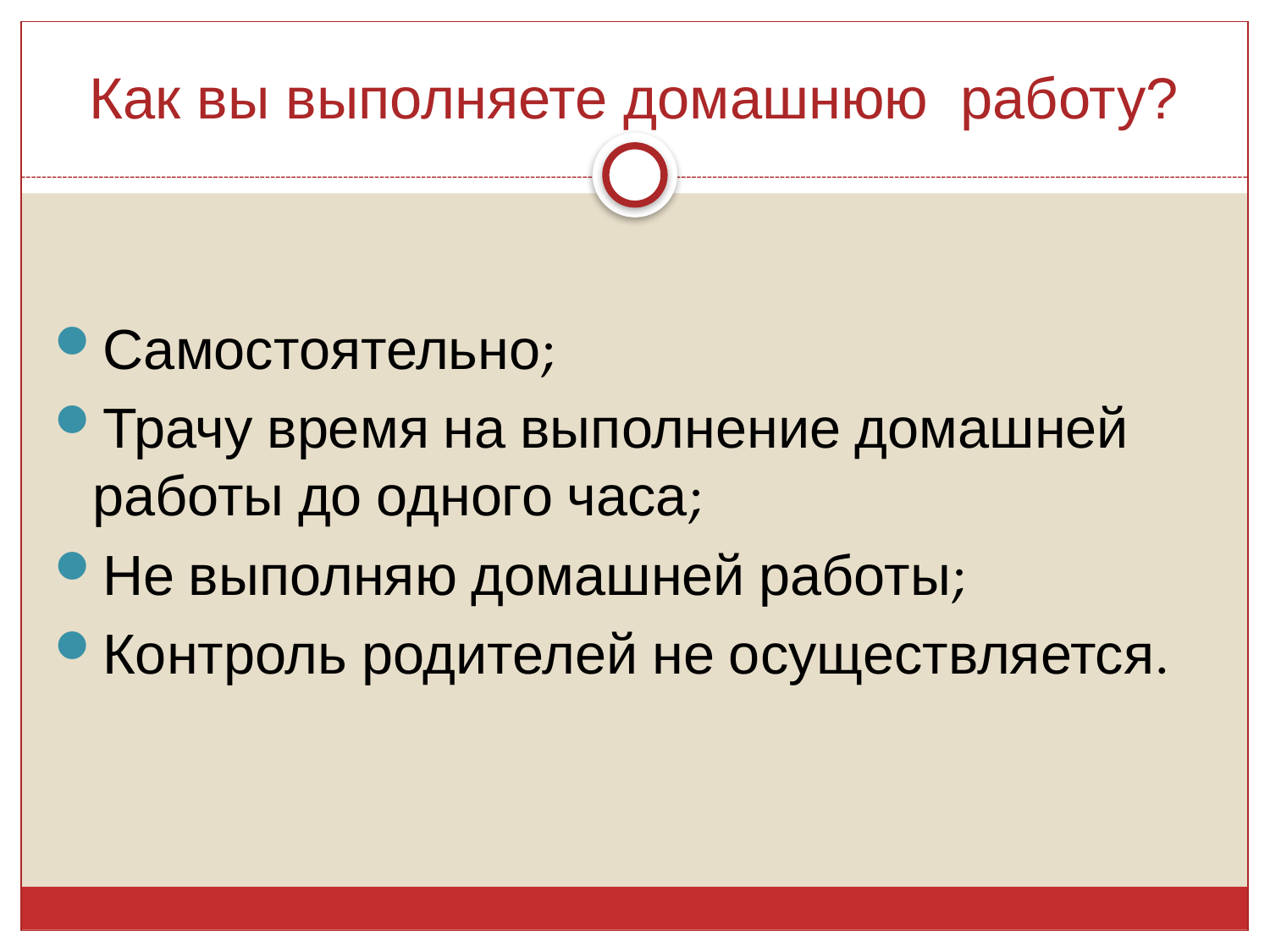

# Как вы выполняете домашнюю  работу?
Самостоятельно;
Трачу время на выполнение домашней работы до одного часа;
Не выполняю домашней работы;
Контроль родителей не осуществляется.